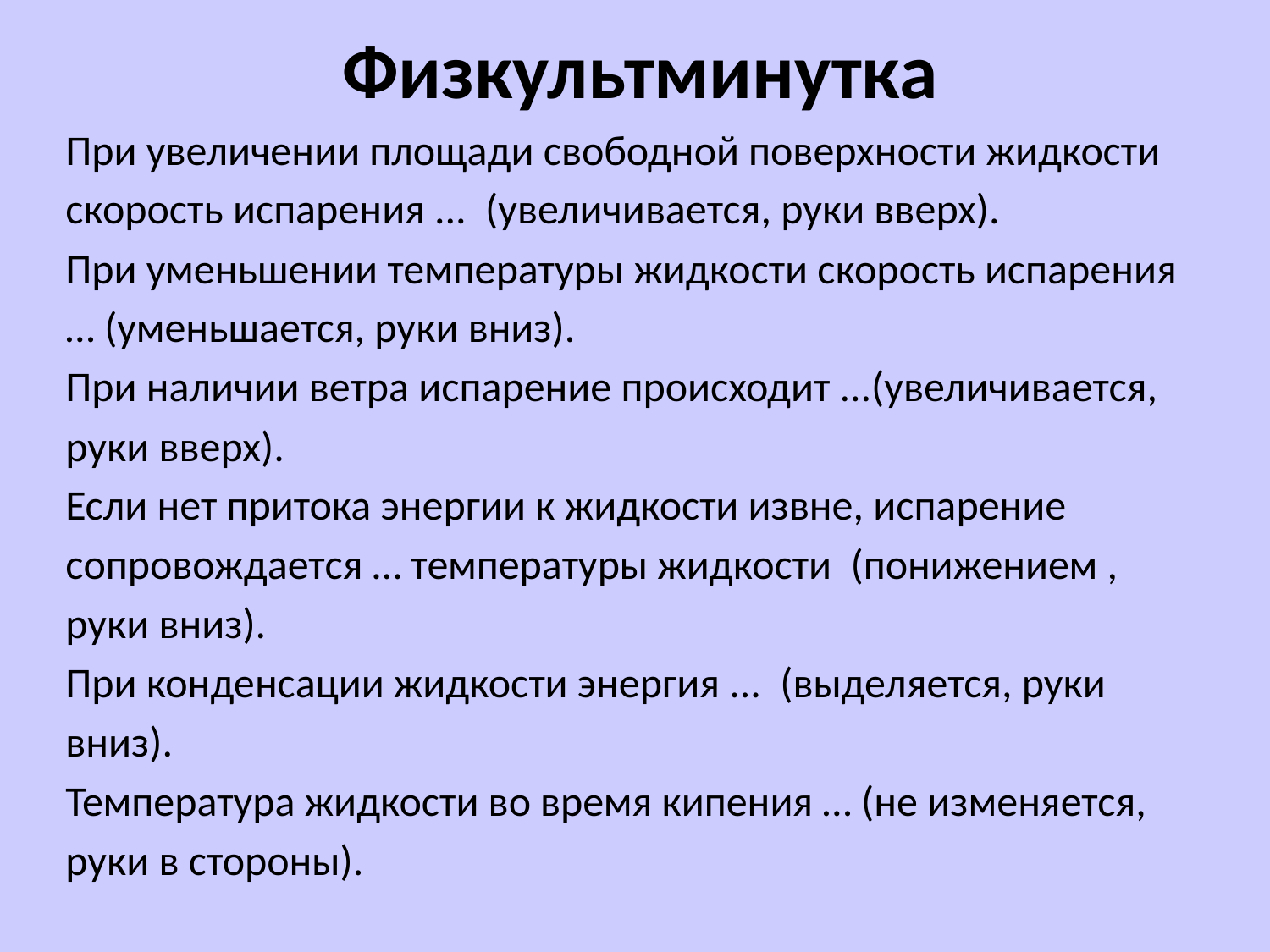

# Физкультминутка
При увеличении площади свободной поверхности жидкости
скорость испарения ...  (увеличивается, руки вверх).
При уменьшении температуры жидкости скорость испарения
… (уменьшается, руки вниз).
При наличии ветра испарение происходит ...(увеличивается,
руки вверх).
Если нет притока энергии к жидкости извне, испарение
сопровождается … температуры жидкости  (понижением ,
руки вниз).
При конденсации жидкости энергия ...  (выделяется, руки
вниз).
Температура жидкости во время кипения … (не изменяется,
руки в стороны).